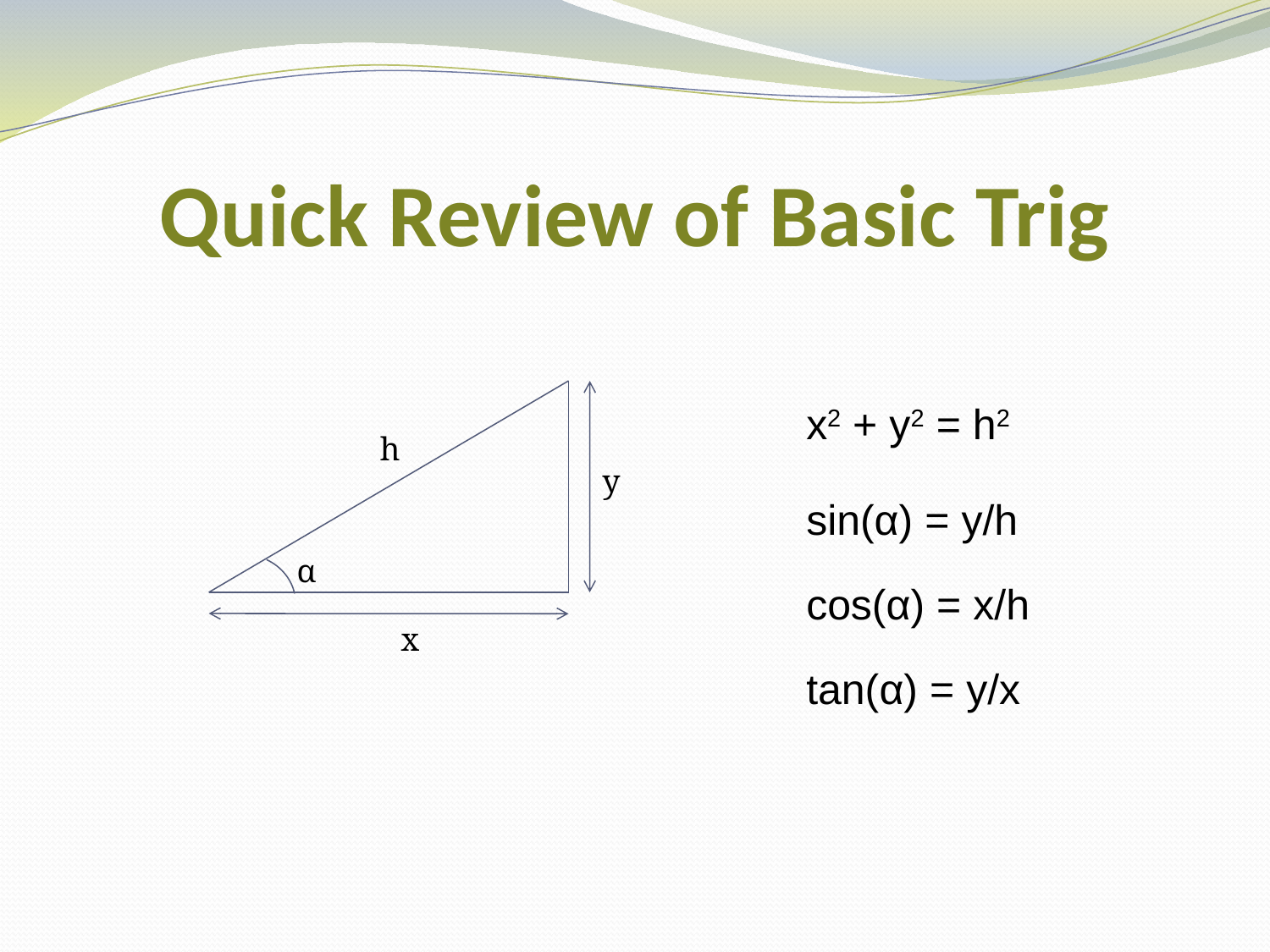

# Quick Review of Basic Trig
h
y
α

x
x2 + y2 = h2
sin(α) = y/h
cos(α) = x/h
tan(α) = y/x